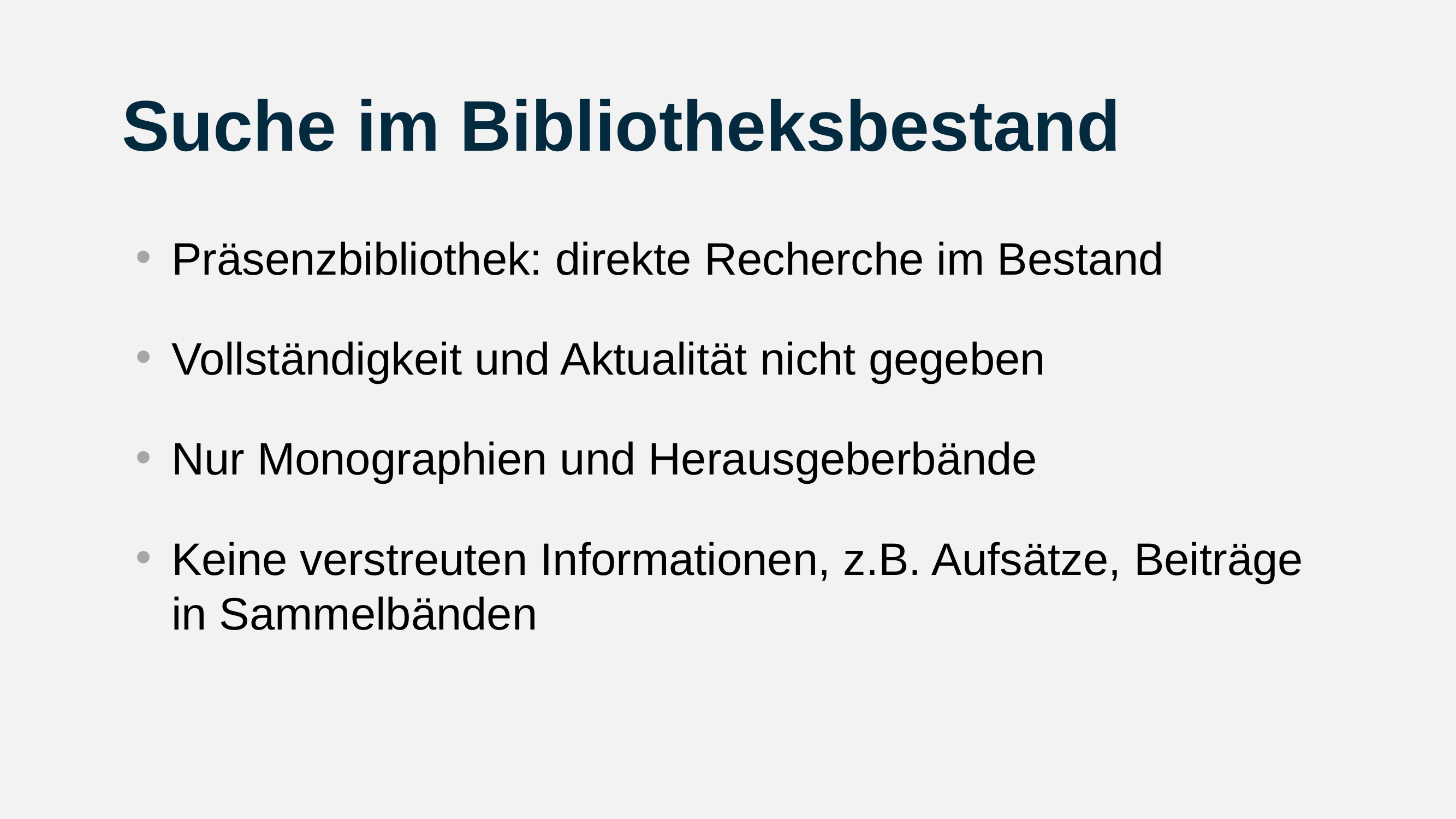

# Suche im Bibliotheksbestand
Präsenzbibliothek: direkte Recherche im Bestand
Vollständigkeit und Aktualität nicht gegeben
Nur Monographien und Herausgeberbände
Keine verstreuten Informationen, z.B. Aufsätze, Beiträge in Sammelbänden